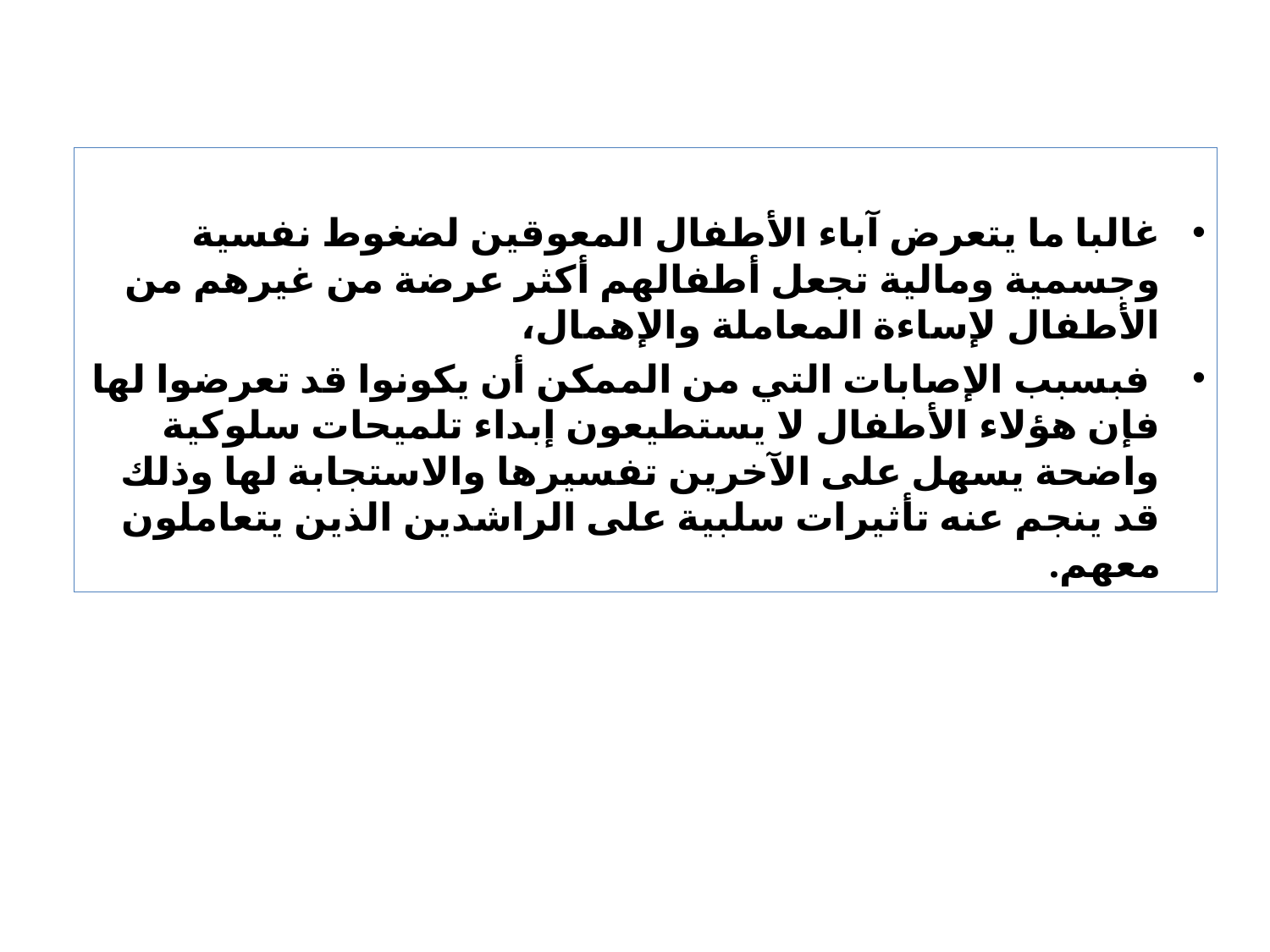

غالبا ما يتعرض آباء الأطفال المعوقين لضغوط نفسية وجسمية ومالية تجعل أطفالهم أكثر عرضة من غيرهم من الأطفال لإساءة المعاملة والإهمال،
 فبسبب الإصابات التي من الممكن أن يكونوا قد تعرضوا لها فإن هؤلاء الأطفال لا يستطيعون إبداء تلميحات سلوكية واضحة يسهل على الآخرين تفسيرها والاستجابة لها وذلك قد ينجم عنه تأثيرات سلبية على الراشدين الذين يتعاملون معهم.